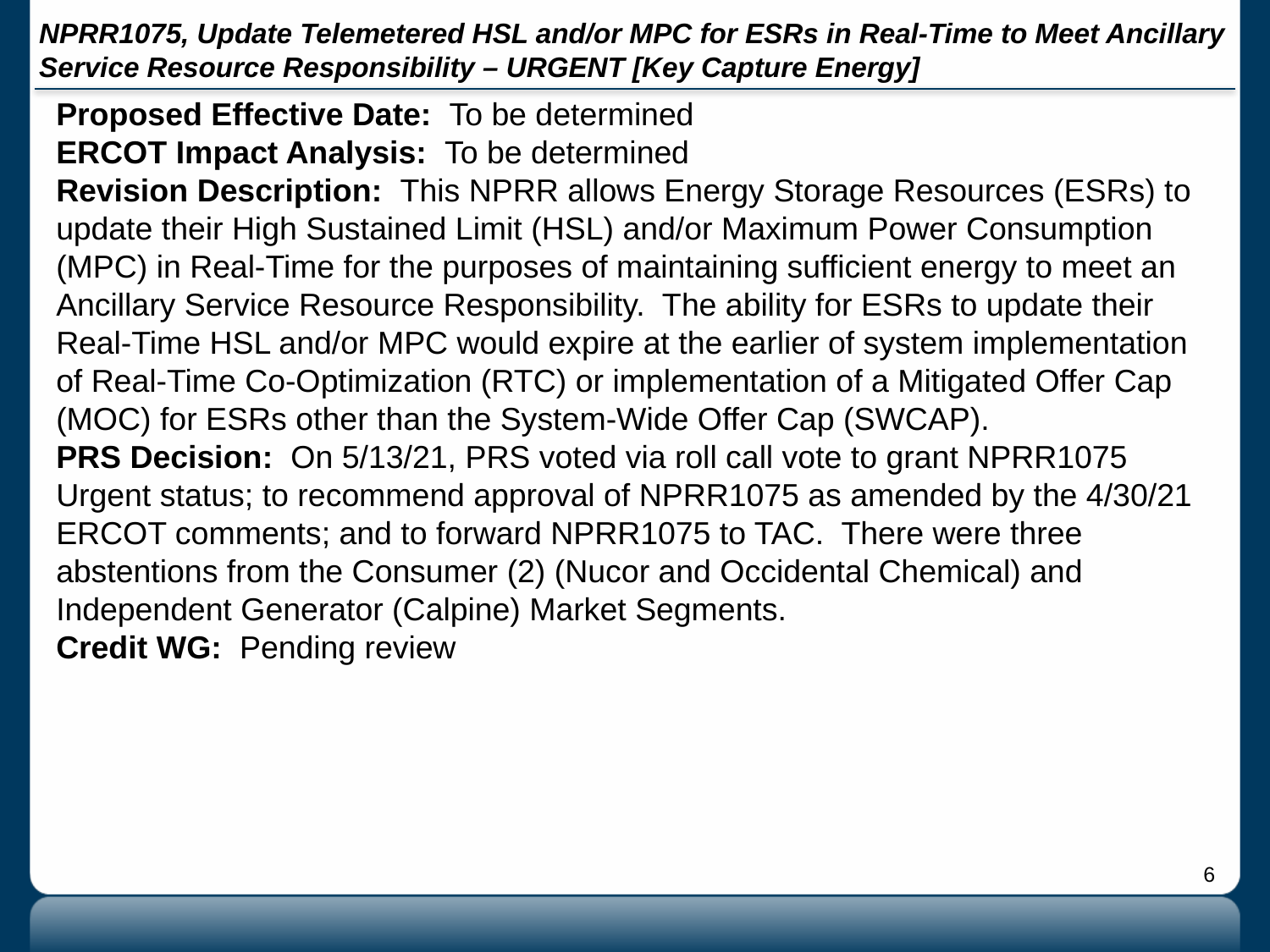

# NPRR1075, Update Telemetered HSL and/or MPC for ESRs in Real-Time to Meet Ancillary Service Resource Responsibility – URGENT [Key Capture Energy]
Proposed Effective Date:  To be determined
ERCOT Impact Analysis:  To be determined
Revision Description:  This NPRR allows Energy Storage Resources (ESRs) to update their High Sustained Limit (HSL) and/or Maximum Power Consumption (MPC) in Real-Time for the purposes of maintaining sufficient energy to meet an Ancillary Service Resource Responsibility.  The ability for ESRs to update their Real-Time HSL and/or MPC would expire at the earlier of system implementation of Real-Time Co-Optimization (RTC) or implementation of a Mitigated Offer Cap (MOC) for ESRs other than the System-Wide Offer Cap (SWCAP).
PRS Decision:  On 5/13/21, PRS voted via roll call vote to grant NPRR1075 Urgent status; to recommend approval of NPRR1075 as amended by the 4/30/21 ERCOT comments; and to forward NPRR1075 to TAC.  There were three abstentions from the Consumer (2) (Nucor and Occidental Chemical) and Independent Generator (Calpine) Market Segments.
Credit WG:  Pending review